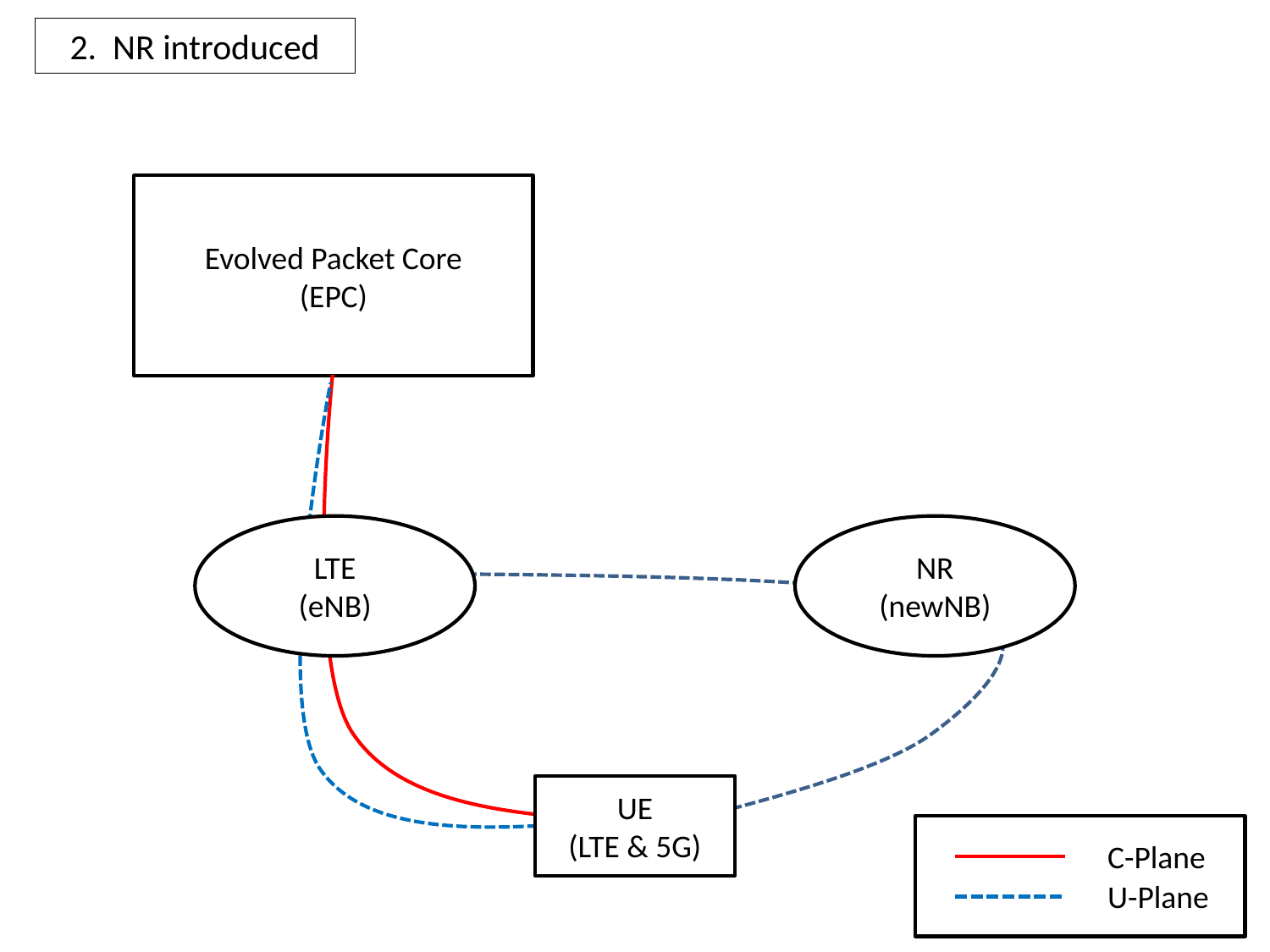

2.  NR introduced
Evolved Packet Core
(EPC)

LTE
(eNB)
NR
(newNB)

UE
(LTE & 5G)

C-Plane
U-Plane